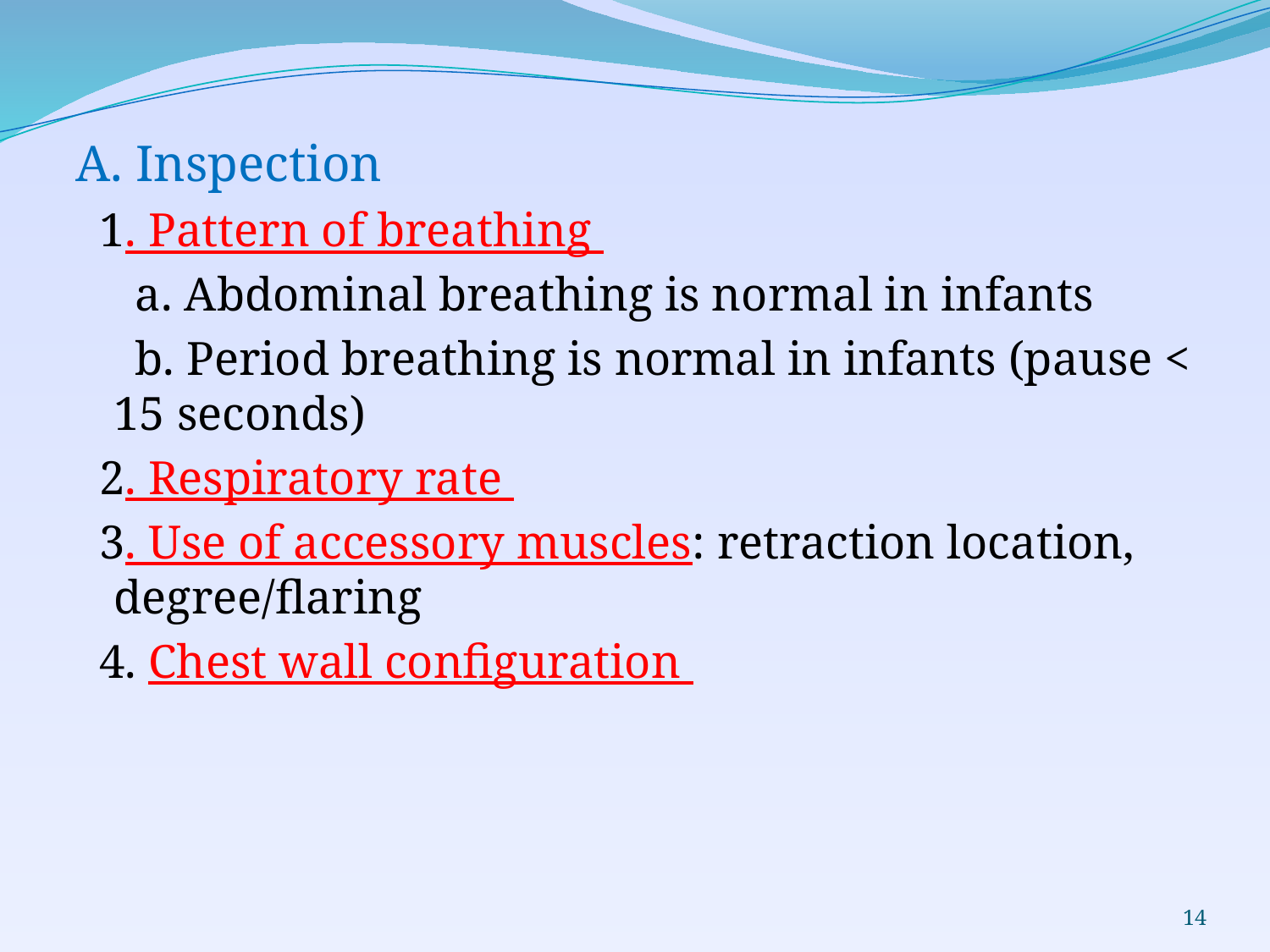

A. Inspection
  1. Pattern of breathing
     a. Abdominal breathing is normal in infants
     b. Period breathing is normal in infants (pause < 15 seconds)
  2. Respiratory rate
  3. Use of accessory muscles: retraction location, degree/flaring
  4. Chest wall configuration
14